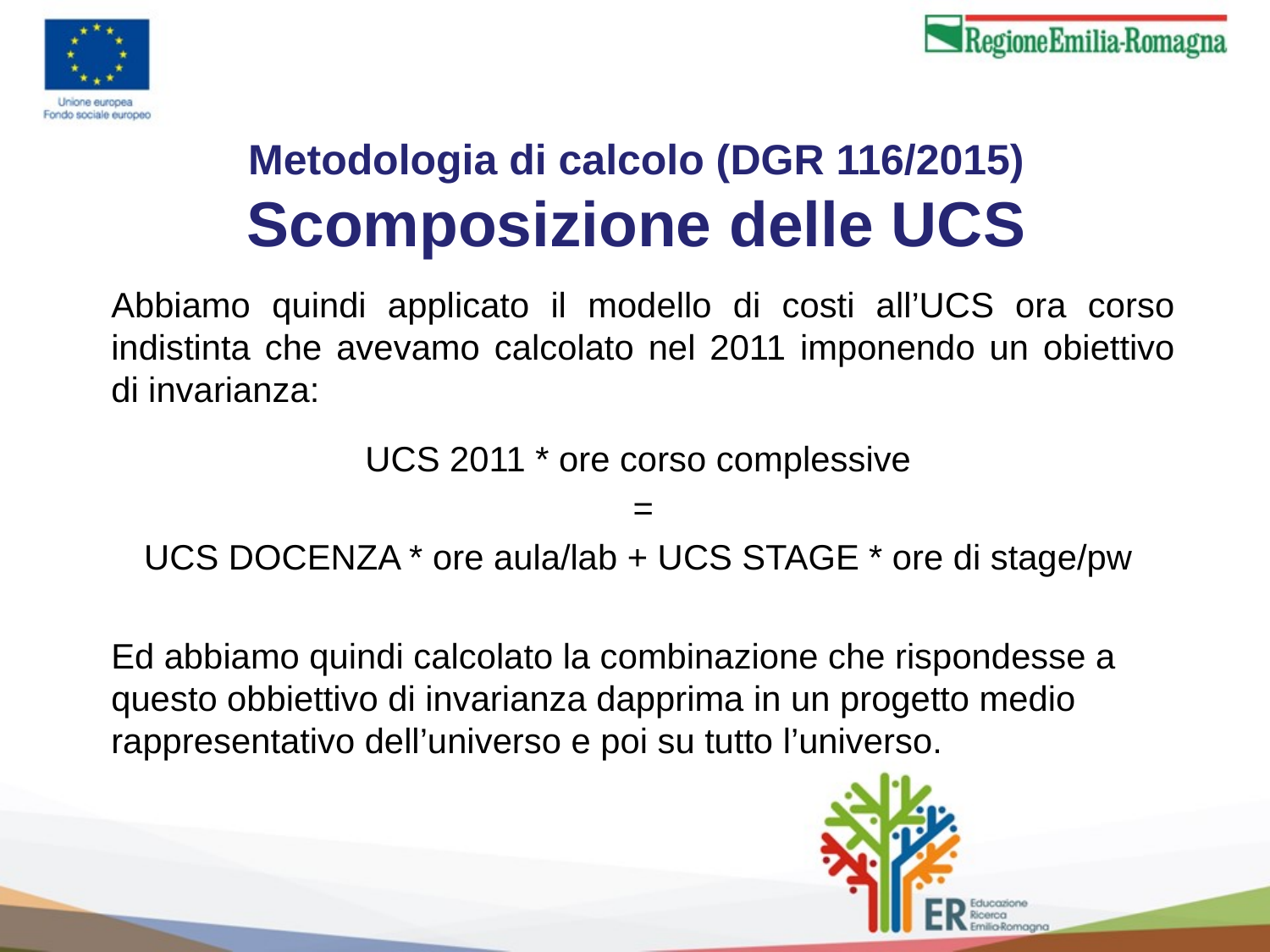

# Metodologia di calcolo (DGR 116/2015) Scomposizione delle UCS
Abbiamo quindi applicato il modello di costi all’UCS ora corso indistinta che avevamo calcolato nel 2011 imponendo un obiettivo di invarianza:

UCS 2011 * ore corso complessive
=
UCS DOCENZA * ore aula/lab + UCS STAGE * ore di stage/pw

Ed abbiamo quindi calcolato la combinazione che rispondesse a questo obbiettivo di invarianza dapprima in un progetto medio rappresentativo dell’universo e poi su tutto l’universo.